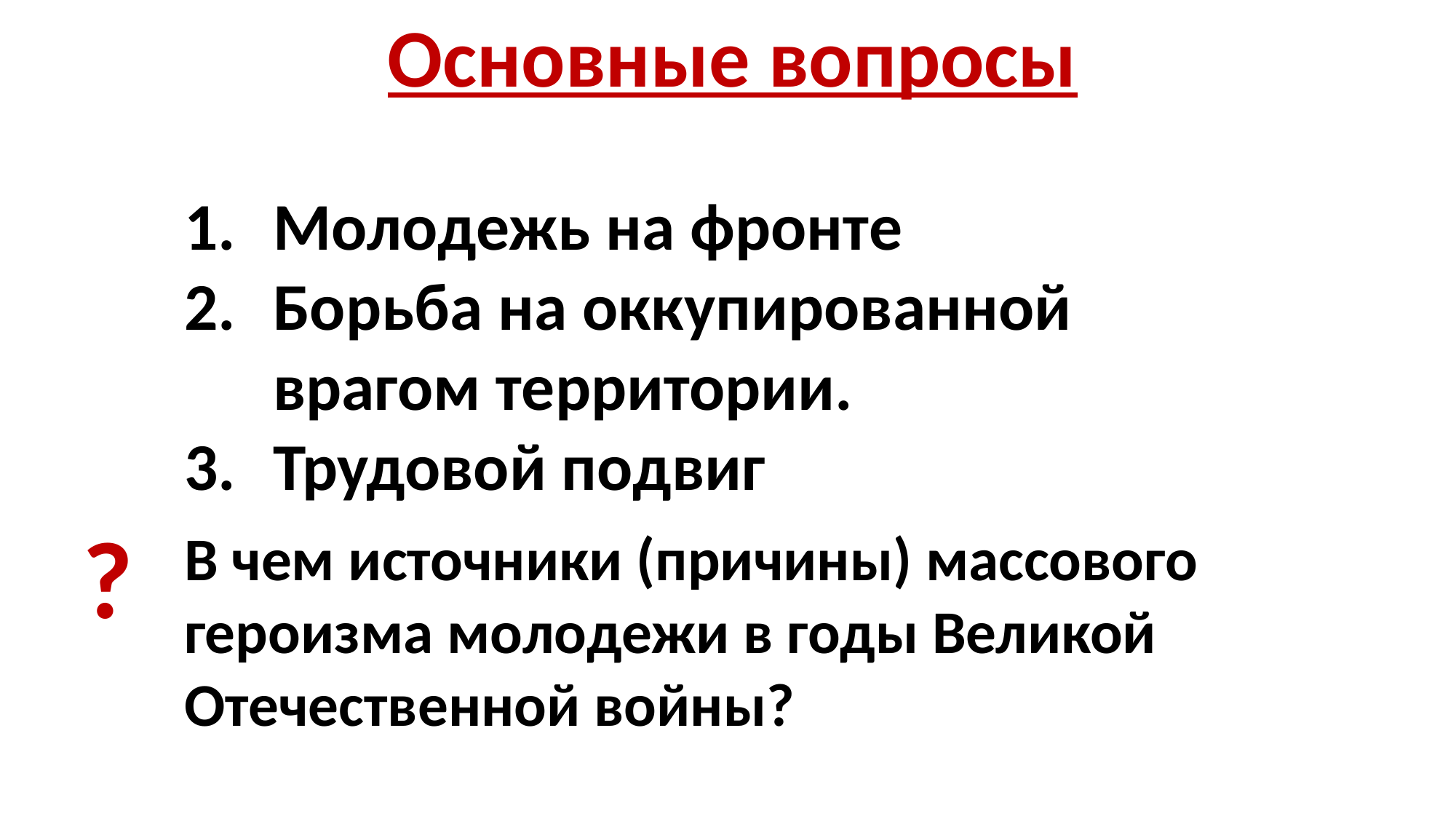

Основные вопросы

Молодежь на фронте
Борьба на оккупированной врагом территории.
Трудовой подвиг
?
В чем источники (причины) массового героизма молодежи в годы Великой Отечественной войны?